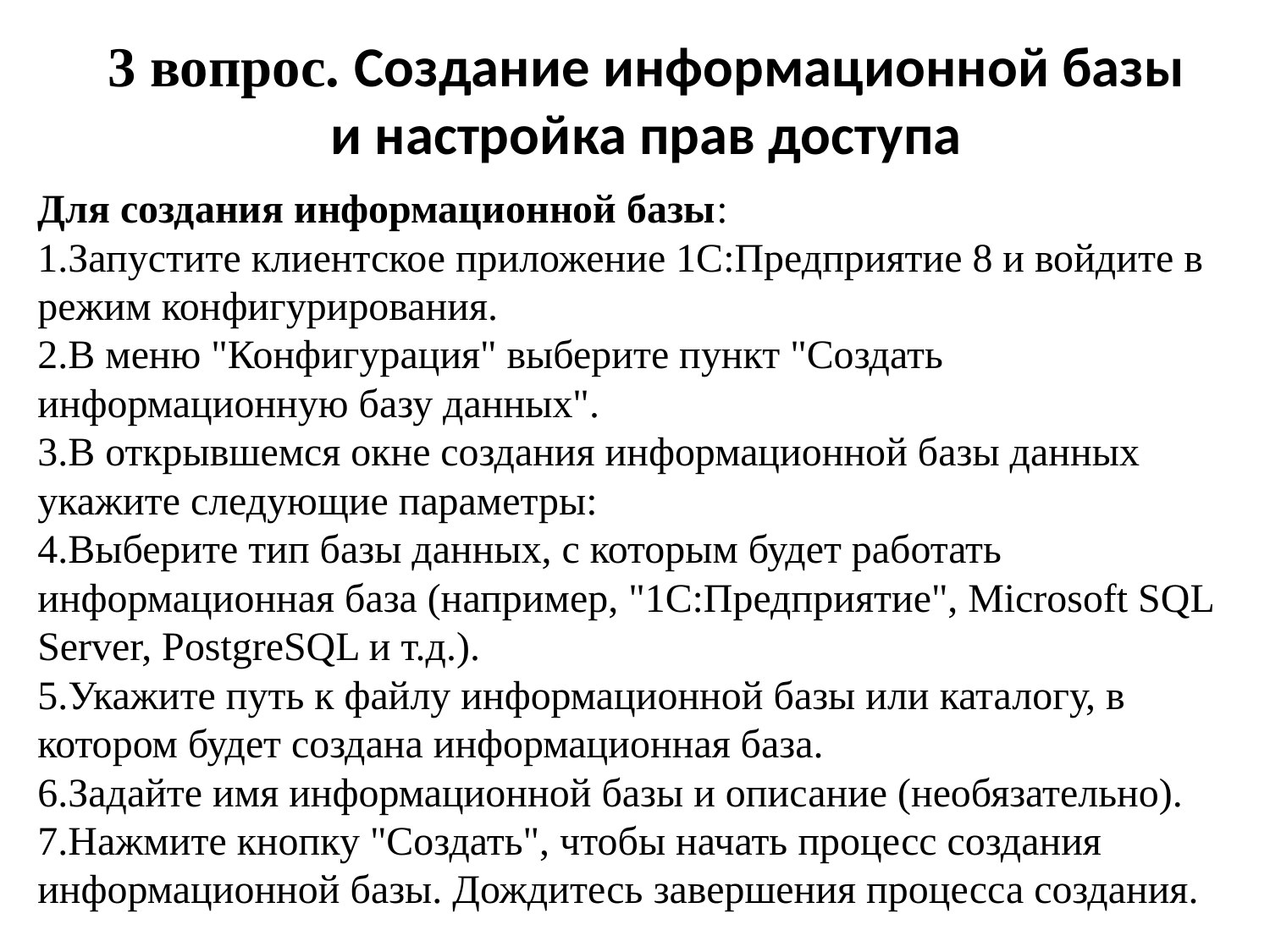

# 3 вопрос. Создание информационной базы и настройка прав доступа
Для создания информационной базы:
Запустите клиентское приложение 1С:Предприятие 8 и войдите в режим конфигурирования.
В меню "Конфигурация" выберите пункт "Создать информационную базу данных".
В открывшемся окне создания информационной базы данных укажите следующие параметры:
Выберите тип базы данных, с которым будет работать информационная база (например, "1С:Предприятие", Microsoft SQL Server, PostgreSQL и т.д.).
Укажите путь к файлу информационной базы или каталогу, в котором будет создана информационная база.
Задайте имя информационной базы и описание (необязательно).
Нажмите кнопку "Создать", чтобы начать процесс создания информационной базы. Дождитесь завершения процесса создания.